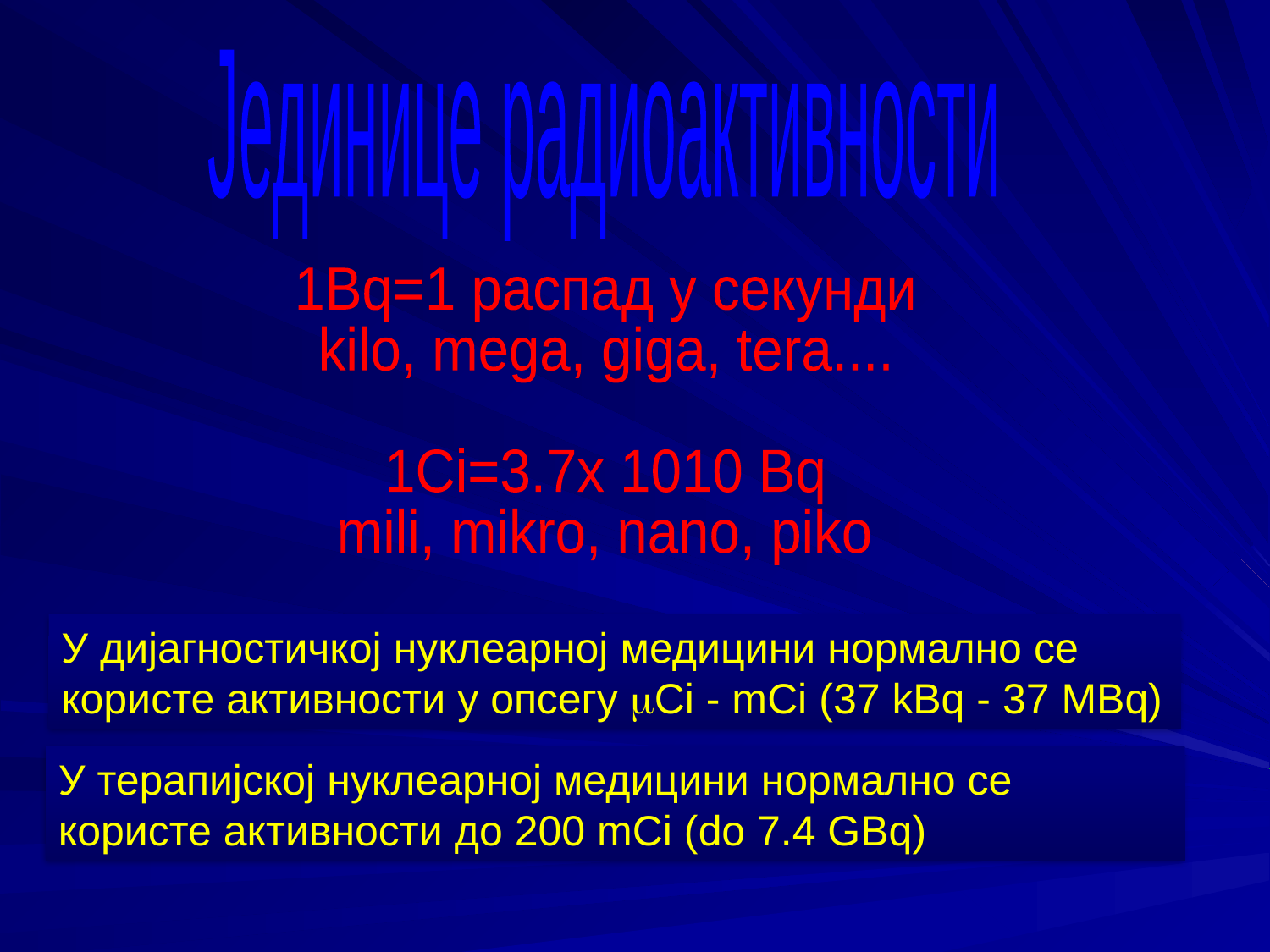

Јединице радиоактивности
1Bq=1 распад у секунди
kilo, mega, giga, tera....

1Ci=3.7x 1010 Bq
mili, mikro, nano, piko
У дијагностичкој нуклеарној медицини нормално се користе активности у опсегу μCi - mCi (37 kBq - 37 MBq)
У терапијској нуклеарној медицини нормално се користе активности до 200 mCi (do 7.4 GBq)